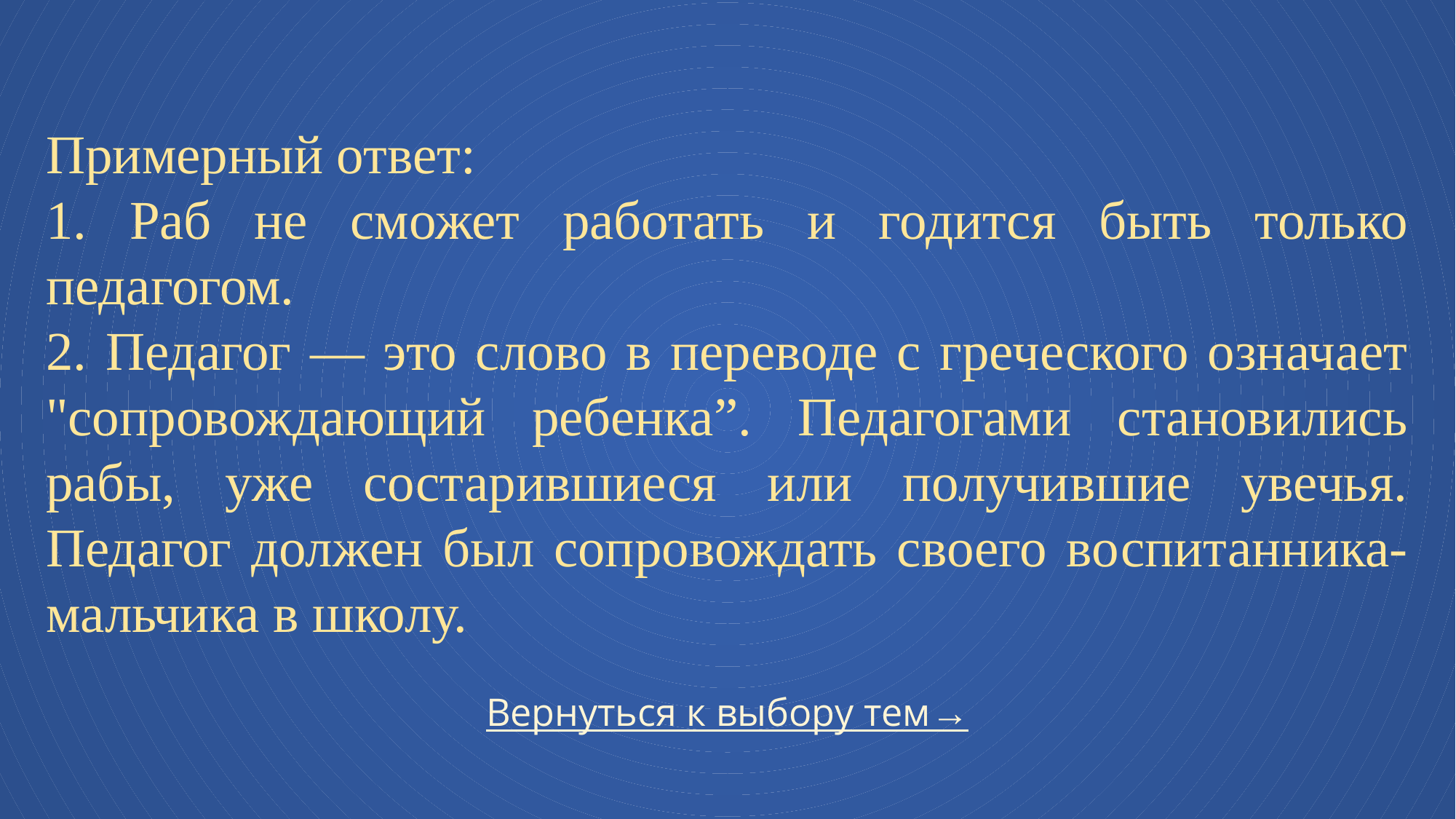

Примерный ответ:
1. Раб не сможет работать и годится быть только педагогом.
2. Педагог — это слово в переводе с греческого означает "сопровождающий ребенка”. Педагогами становились рабы, уже состарившиеся или получившие увечья. Педагог должен был сопровождать своего воспитанника-мальчика в школу.
Вернуться к выбору тем→